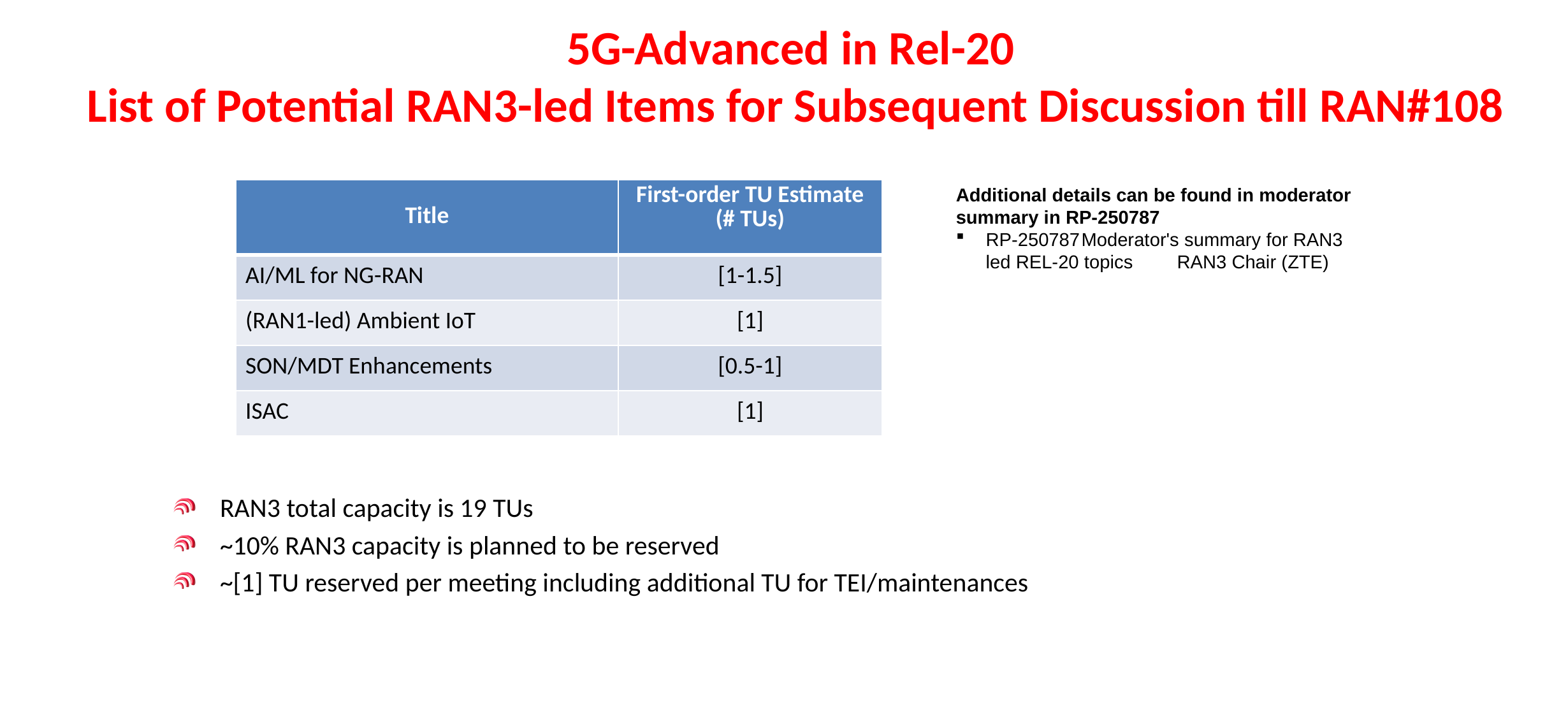

5G-Advanced in Rel-20
List of Potential RAN3-led Items for Subsequent Discussion till RAN#108
Additional details can be found in moderator summary in RP-250787
RP-250787	Moderator's summary for RAN3 led REL-20 topics	RAN3 Chair (ZTE)
| Title | First-order TU Estimate (# TUs) |
| --- | --- |
| AI/ML for NG-RAN | [1-1.5] |
| (RAN1-led) Ambient IoT | [1] |
| SON/MDT Enhancements | [0.5-1] |
| ISAC | [1] |
RAN3 total capacity is 19 TUs
~10% RAN3 capacity is planned to be reserved
~[1] TU reserved per meeting including additional TU for TEI/maintenances